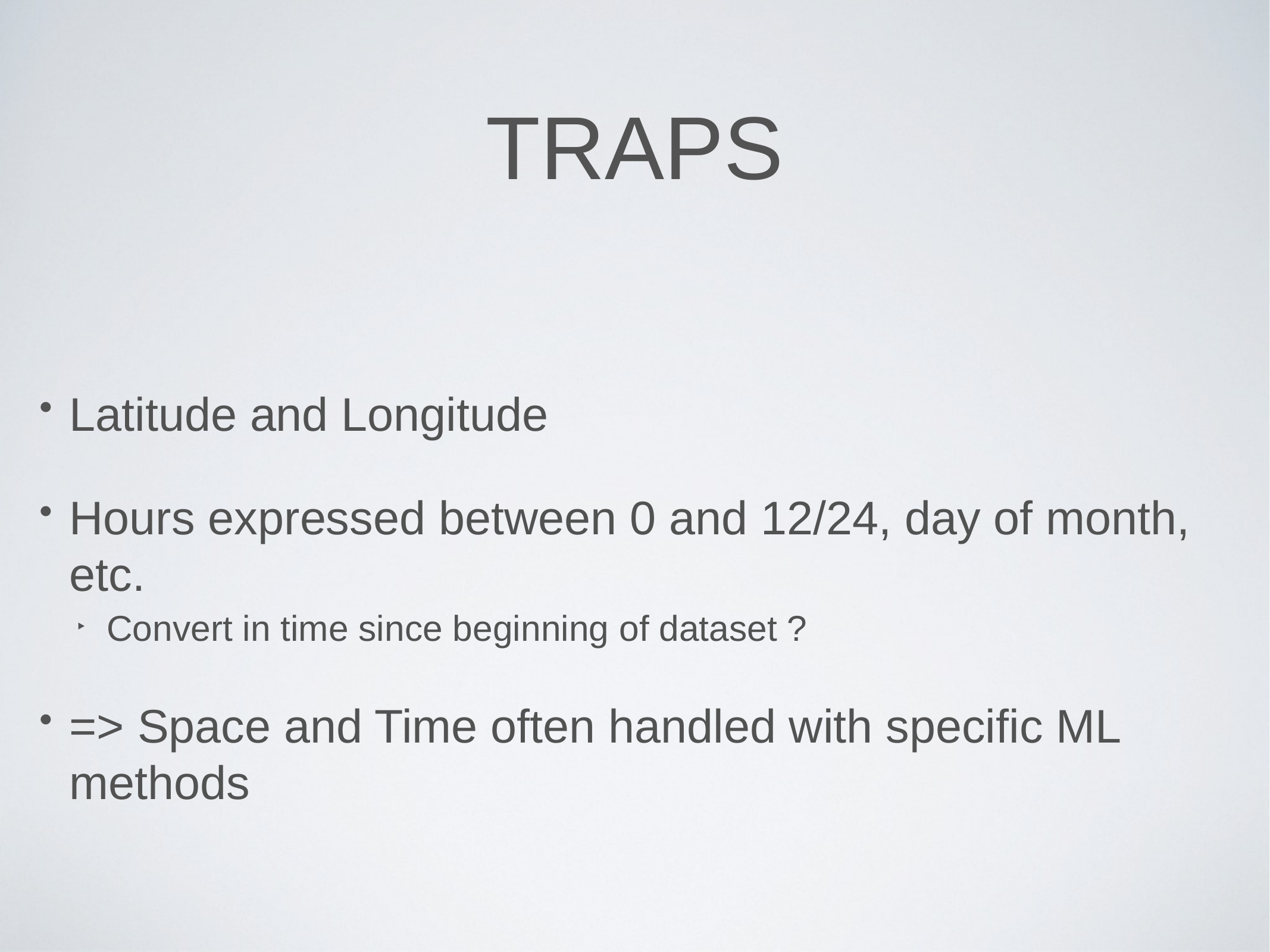

# Traps
Latitude and Longitude
Hours expressed between 0 and 12/24, day of month, etc.
Convert in time since beginning of dataset ?
=> Space and Time often handled with specific ML methods